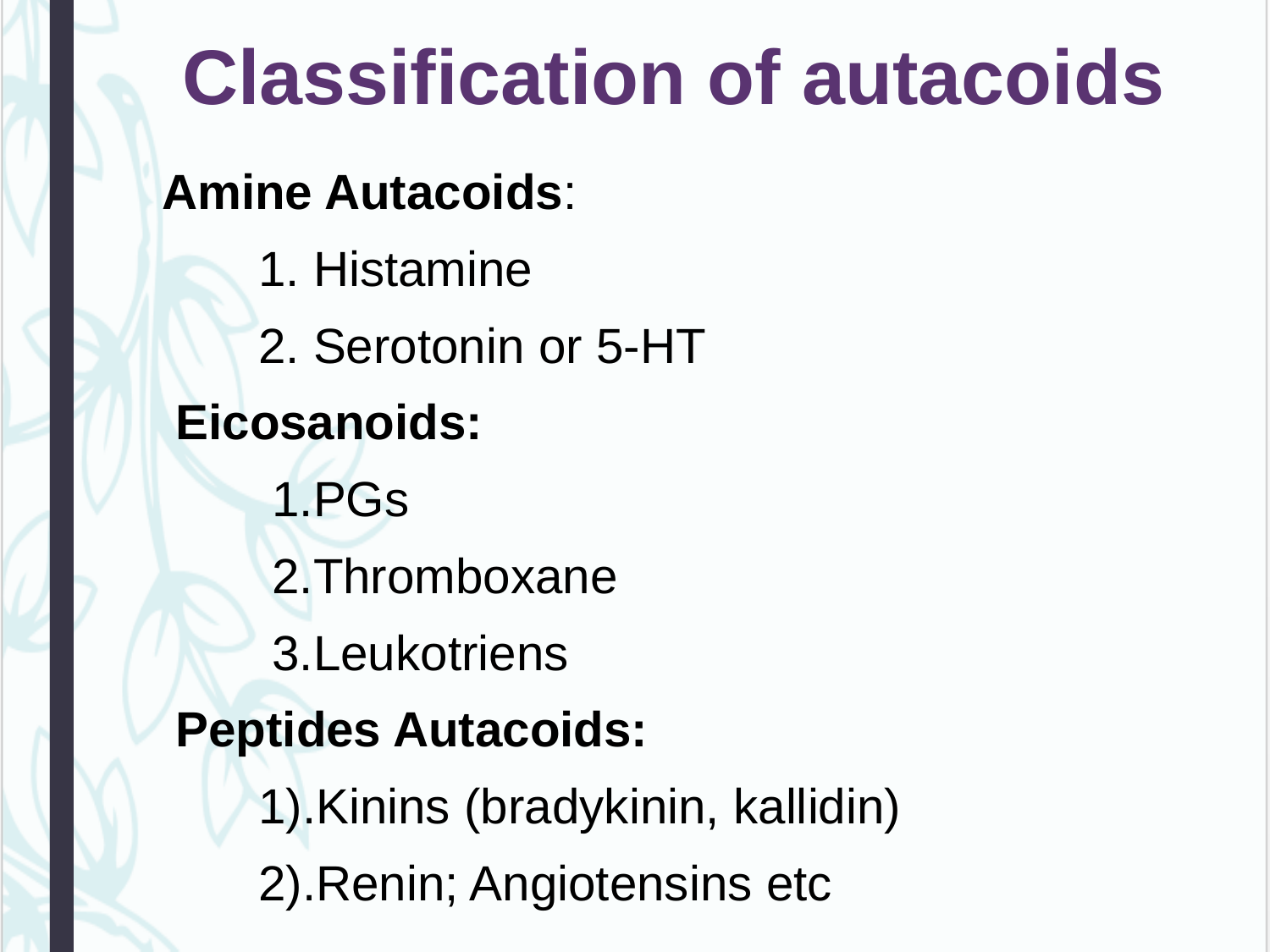

# Classification of autacoids
Amine Autacoids:
       1. Histamine
       2. Serotonin or 5-HT
 Eicosanoids:
        1.PGs
        2.Thromboxane
        3.Leukotriens
 Peptides Autacoids:
       1).Kinins (bradykinin, kallidin)
       2).Renin; Angiotensins etc